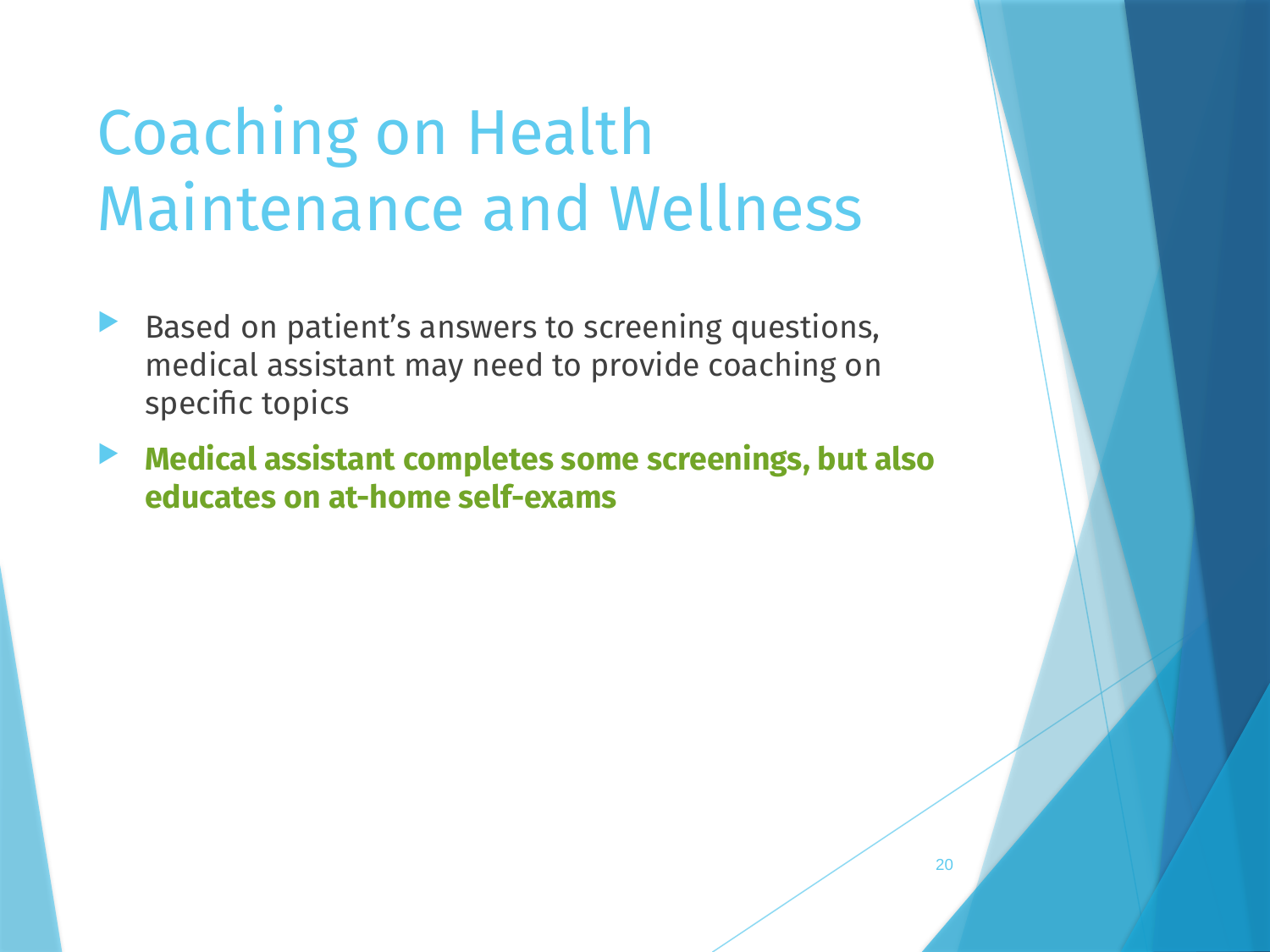

# Coaching on Health Maintenance and Wellness
Based on patient’s answers to screening questions, medical assistant may need to provide coaching on specific topics
Medical assistant completes some screenings, but also educates on at-home self-exams
 20